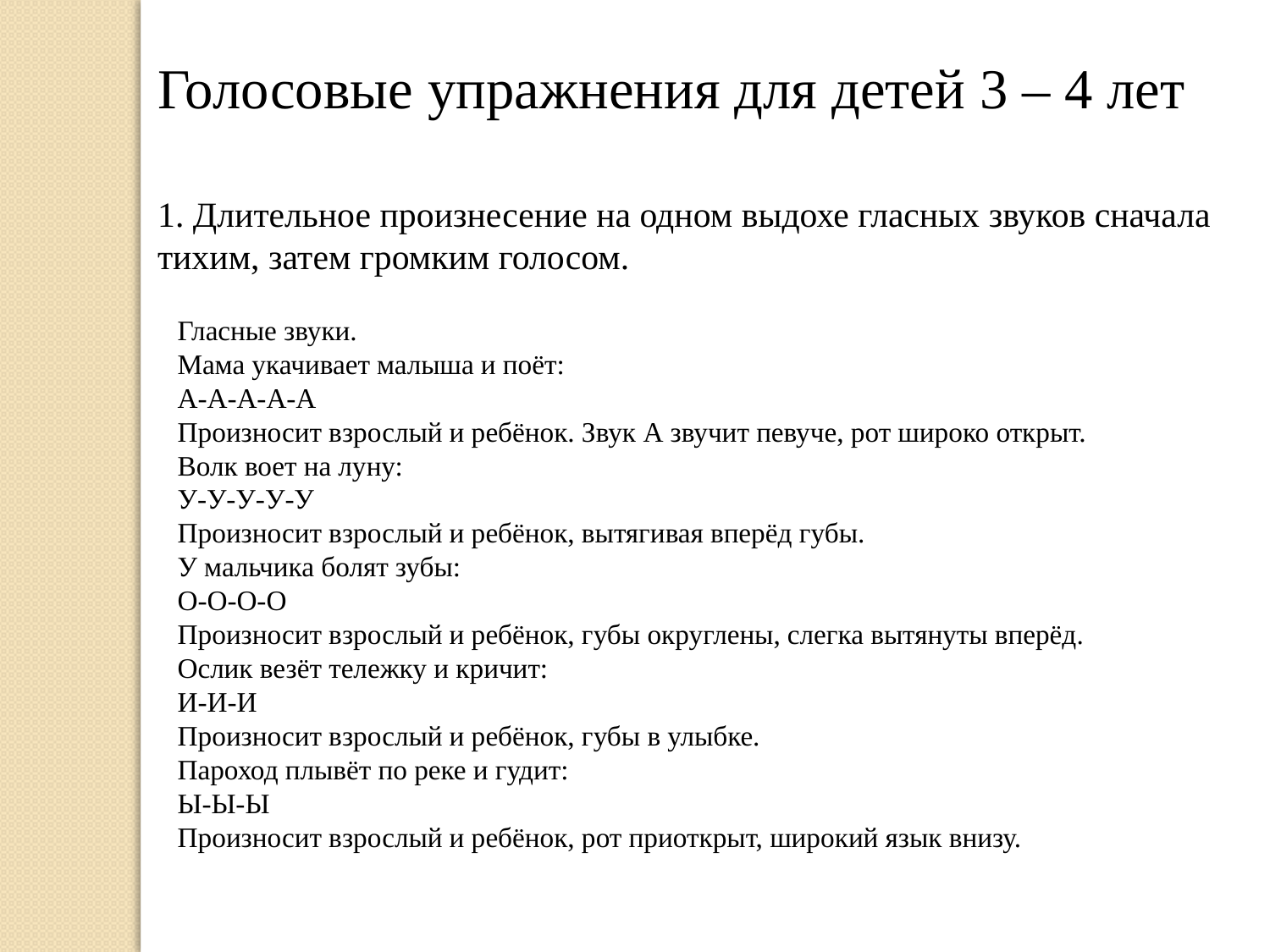

Голосовые упражнения для детей 3 – 4 лет
1. Длительное произнесение на одном выдохе гласных звуков сначала тихим, затем громким голосом.
Гласные звуки.
Мама укачивает малыша и поёт:
А-А-А-А-А
Произносит взрослый и ребёнок. Звук А звучит певуче, рот широко открыт.
Волк воет на луну:
У-У-У-У-У
Произносит взрослый и ребёнок, вытягивая вперёд губы.
У мальчика болят зубы:
О-О-О-О
Произносит взрослый и ребёнок, губы округлены, слегка вытянуты вперёд.
Ослик везёт тележку и кричит:
И-И-И
Произносит взрослый и ребёнок, губы в улыбке.
Пароход плывёт по реке и гудит:
Ы-Ы-Ы
Произносит взрослый и ребёнок, рот приоткрыт, широкий язык внизу.